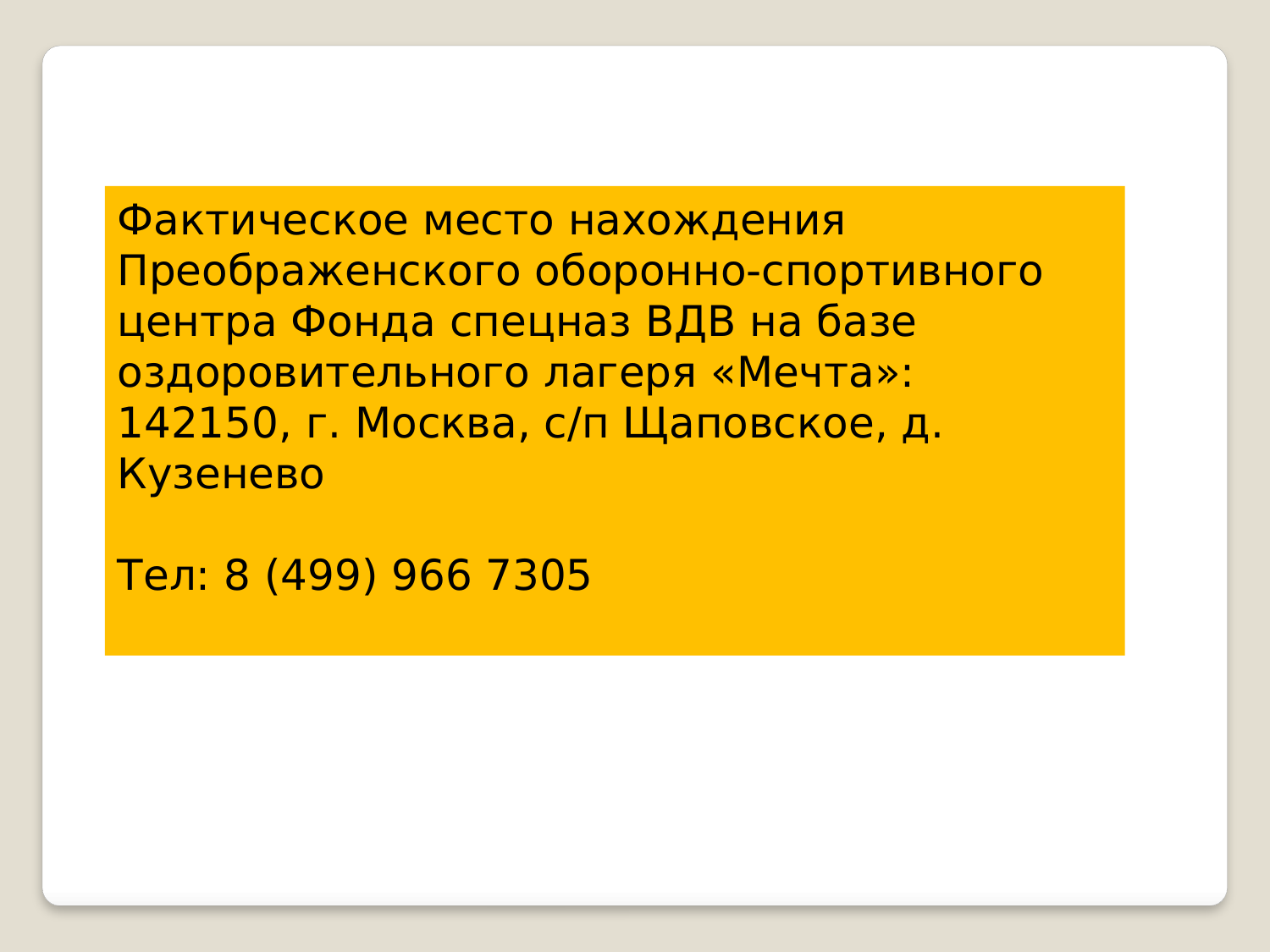

Фактическое место нахождения Преображенского оборонно-спортивного центра Фонда спецназ ВДВ на базе оздоровительного лагеря «Мечта»:
142150, г. Москва, с/п Щаповское, д. Кузенево

Тел: 8 (499) 966 7305